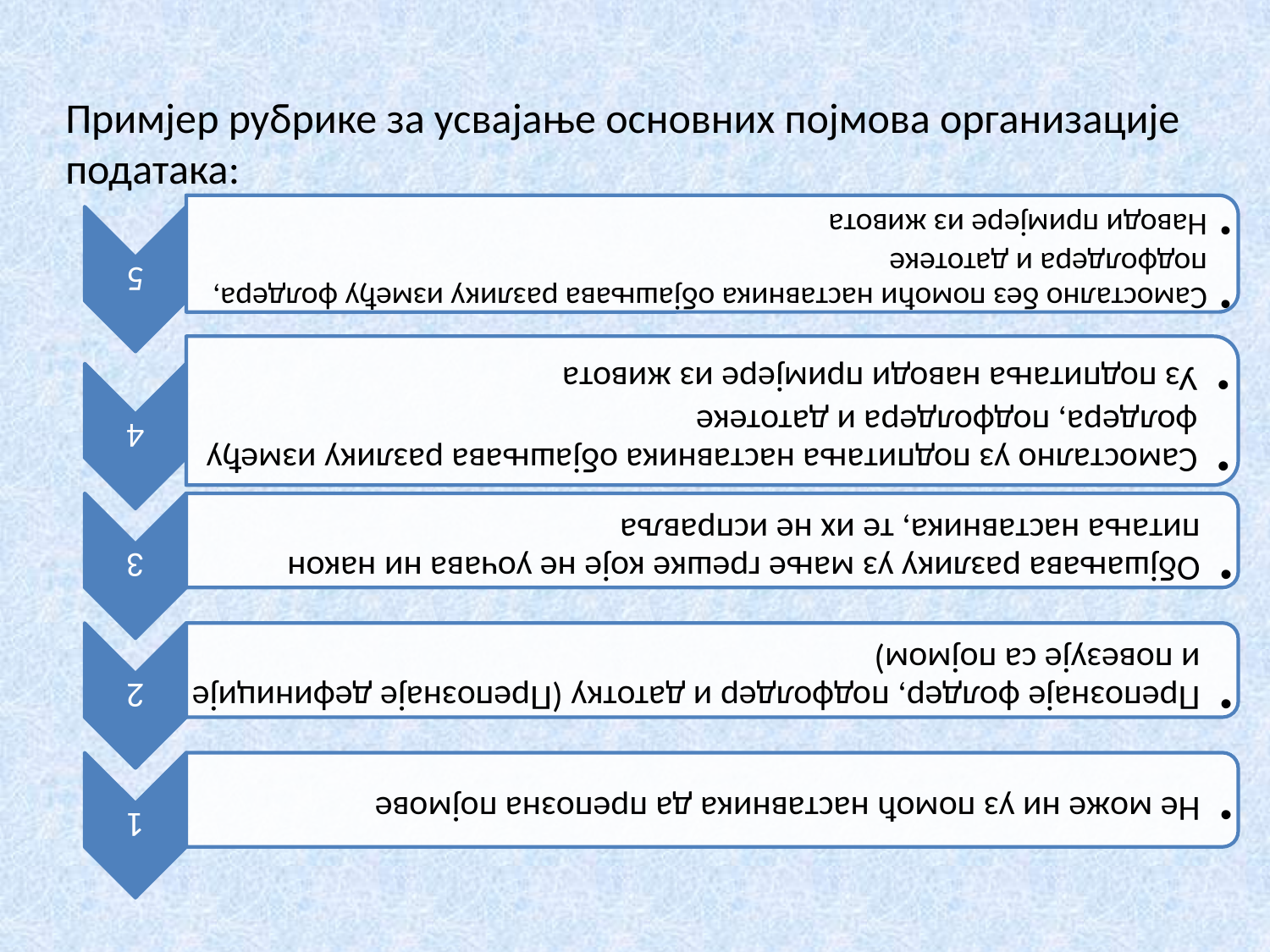

Примјер рубрике за усвајање основних појмова организације података:
5
Самостално без помоћи наставника објашњава разлику између фолдера, подфолдера и датотеке
Наводи примјере из живота
4
Самостално уз подпитања наставника објашњава разлику између фолдера, подфолдера и датотеке
Уз подпитања наводи примјере из живота
3
Објшањава разлику уз мање грешке које не уочава ни након питања наставника, те их не исправља
2
Препознаје фолдер, подфолдер и датотку (Препознаје дефиниције и повезује са појмом)
1
Не може ни уз помоћ наставника да препозна појмове